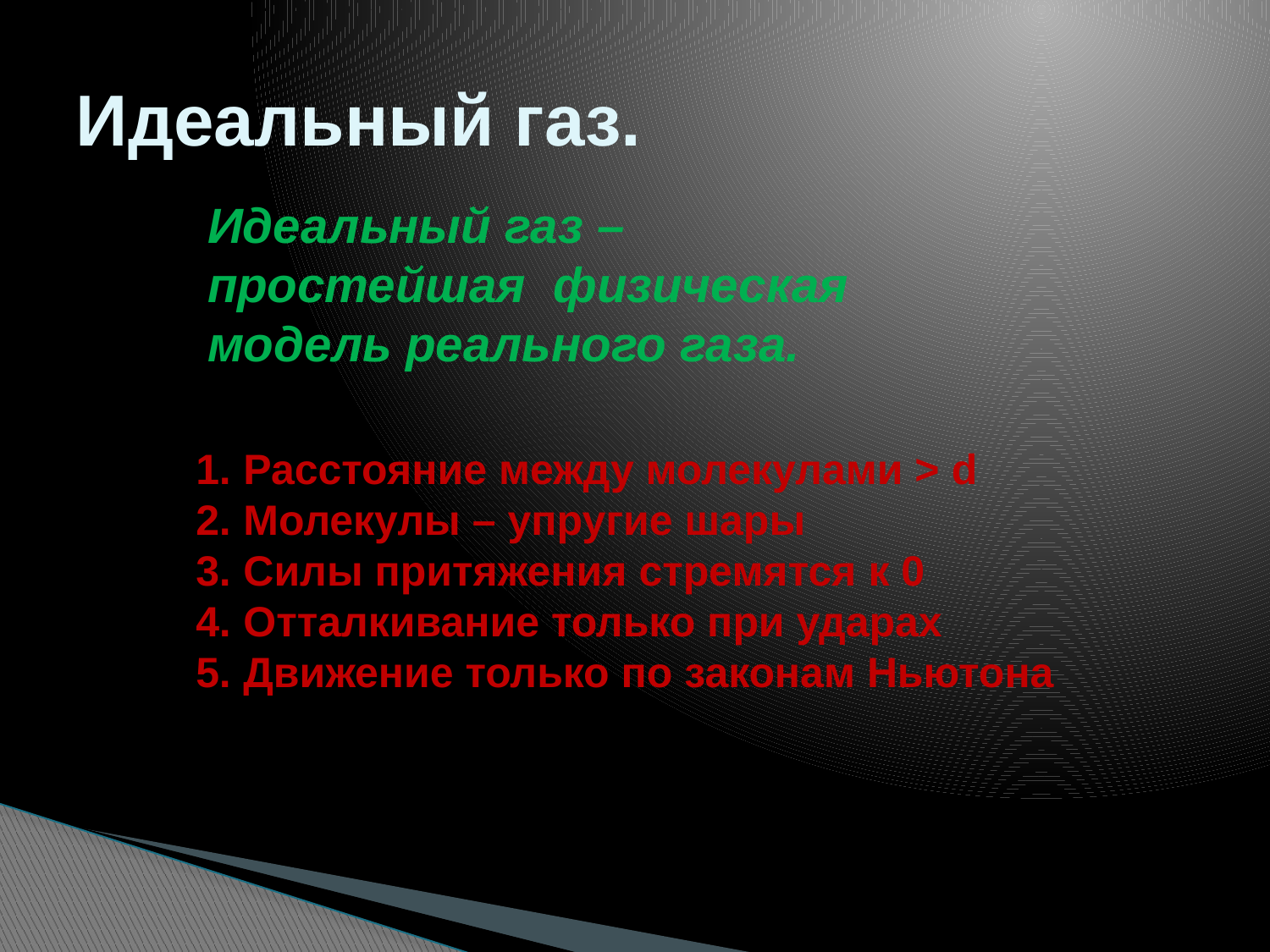

# Идеальный газ.
Идеальный газ –
простейшая  физическая
модель реального газа.
Расстояние между молекулами ˃ d
Молекулы – упругие шары
Силы притяжения стремятся к 0
Отталкивание только при ударах
Движение только по законам Ньютона